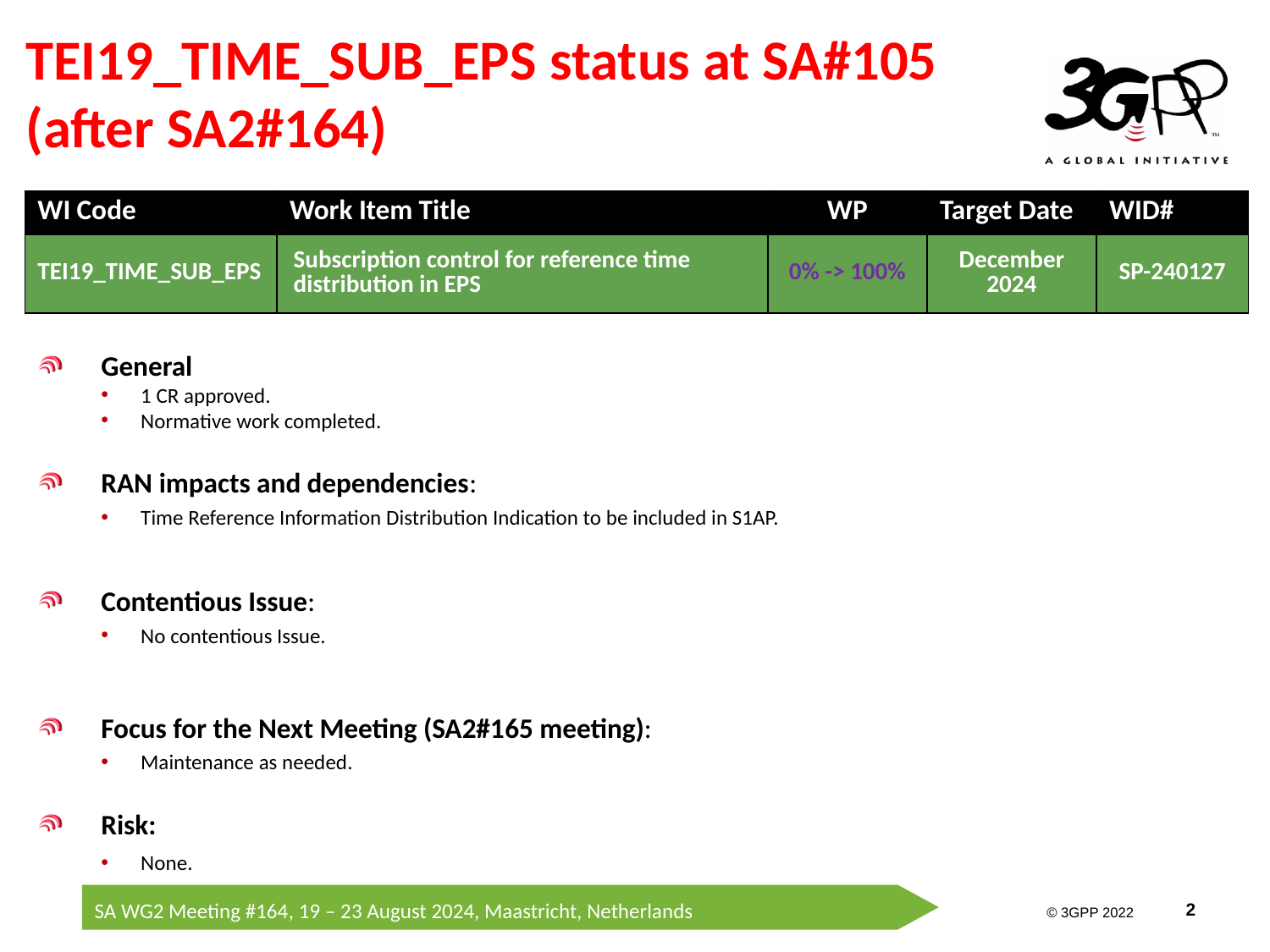

# TEI19_TIME_SUB_EPS status at SA#105 (after SA2#164)
| WI Code | Work Item Title | WP | Target Date | WID# |
| --- | --- | --- | --- | --- |
| TEI19\_TIME\_SUB\_EPS | Subscription control for reference time distribution in EPS | 0% -> 100% | December 2024 | SP-240127 |
General
1 CR approved.
Normative work completed.
RAN impacts and dependencies:
Time Reference Information Distribution Indication to be included in S1AP.

Contentious Issue:
No contentious Issue.

Focus for the Next Meeting (SA2#165 meeting):
Maintenance as needed.

Risk:
None.